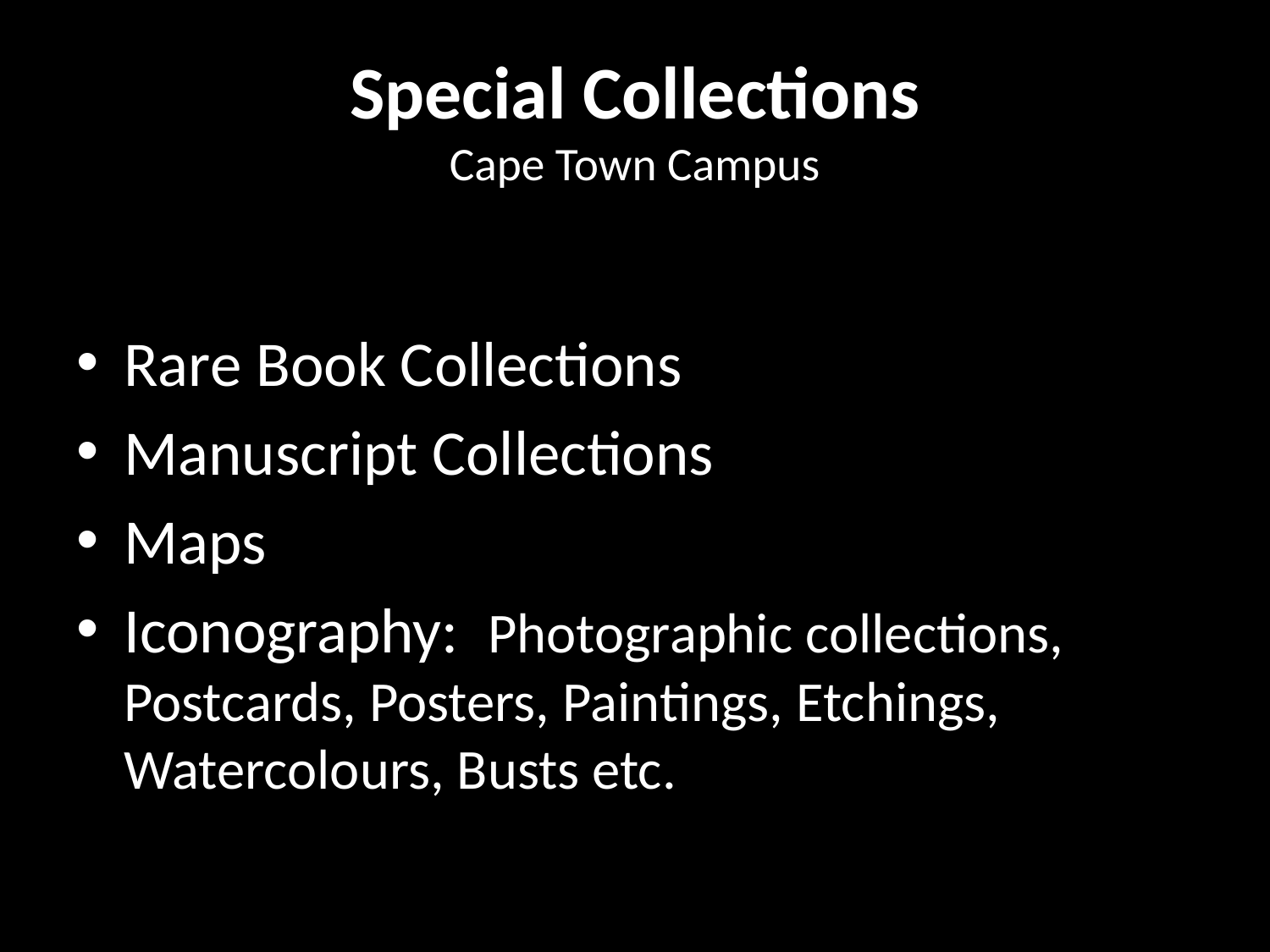

# Special Collections Cape Town Campus
Rare Book Collections
Manuscript Collections
Maps
Iconography:  Photographic collections, Postcards, Posters, Paintings, Etchings, Watercolours, Busts etc.